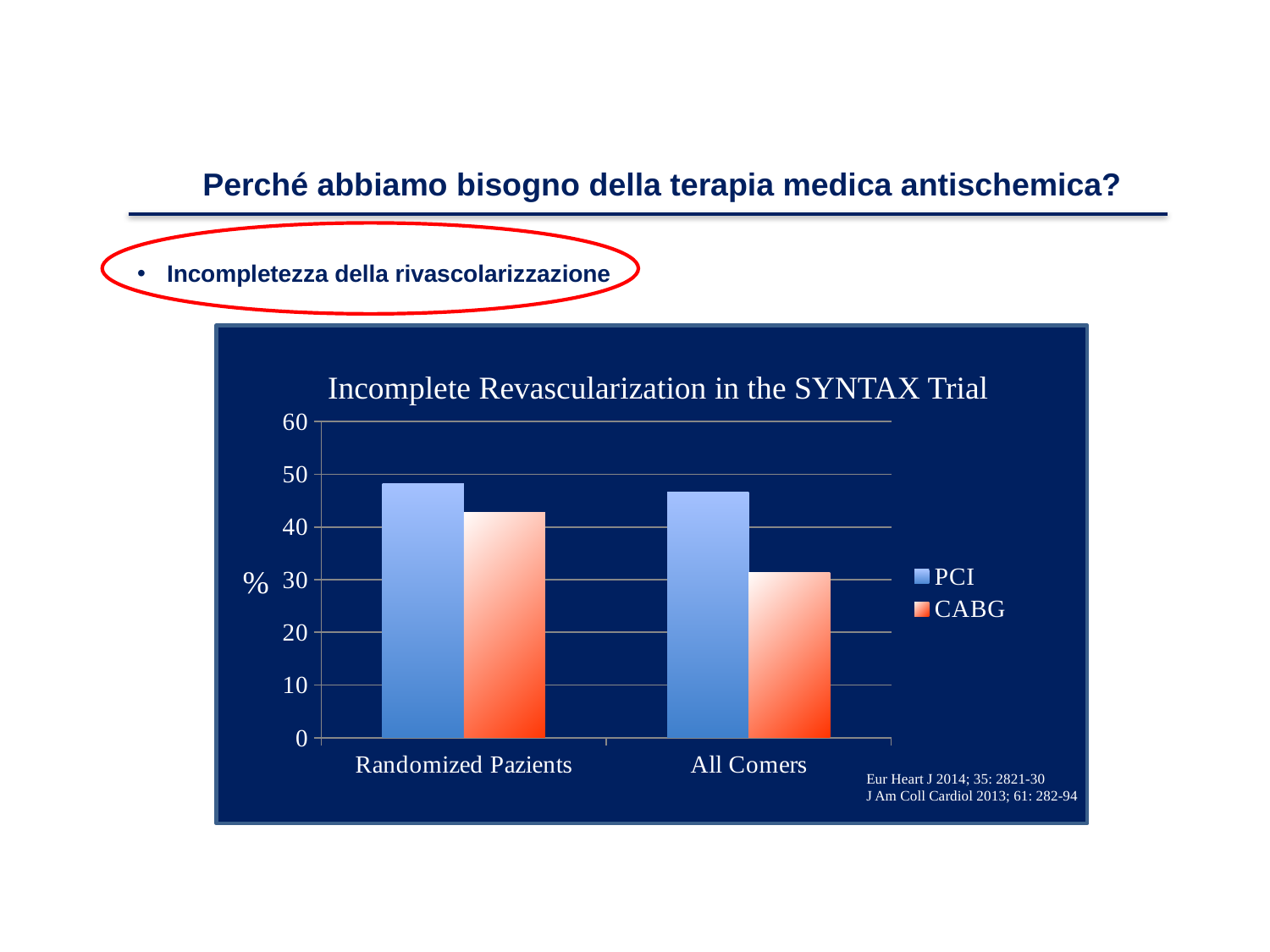

Perché abbiamo bisogno della terapia medica antischemica?

Incompletezza della rivascolarizzazione

# Incomplete Revascularization in the SYNTAX Trial

### Chart

| Category | PCI | CABG |
|---|---|---|
| Randomized Pazients | 48.3 | 42.8 |
| All Comers | 46.6 | 31.3 |
%
Eur Heart J 2014; 35: 2821-30
J Am Coll Cardiol 2013; 61: 282-94